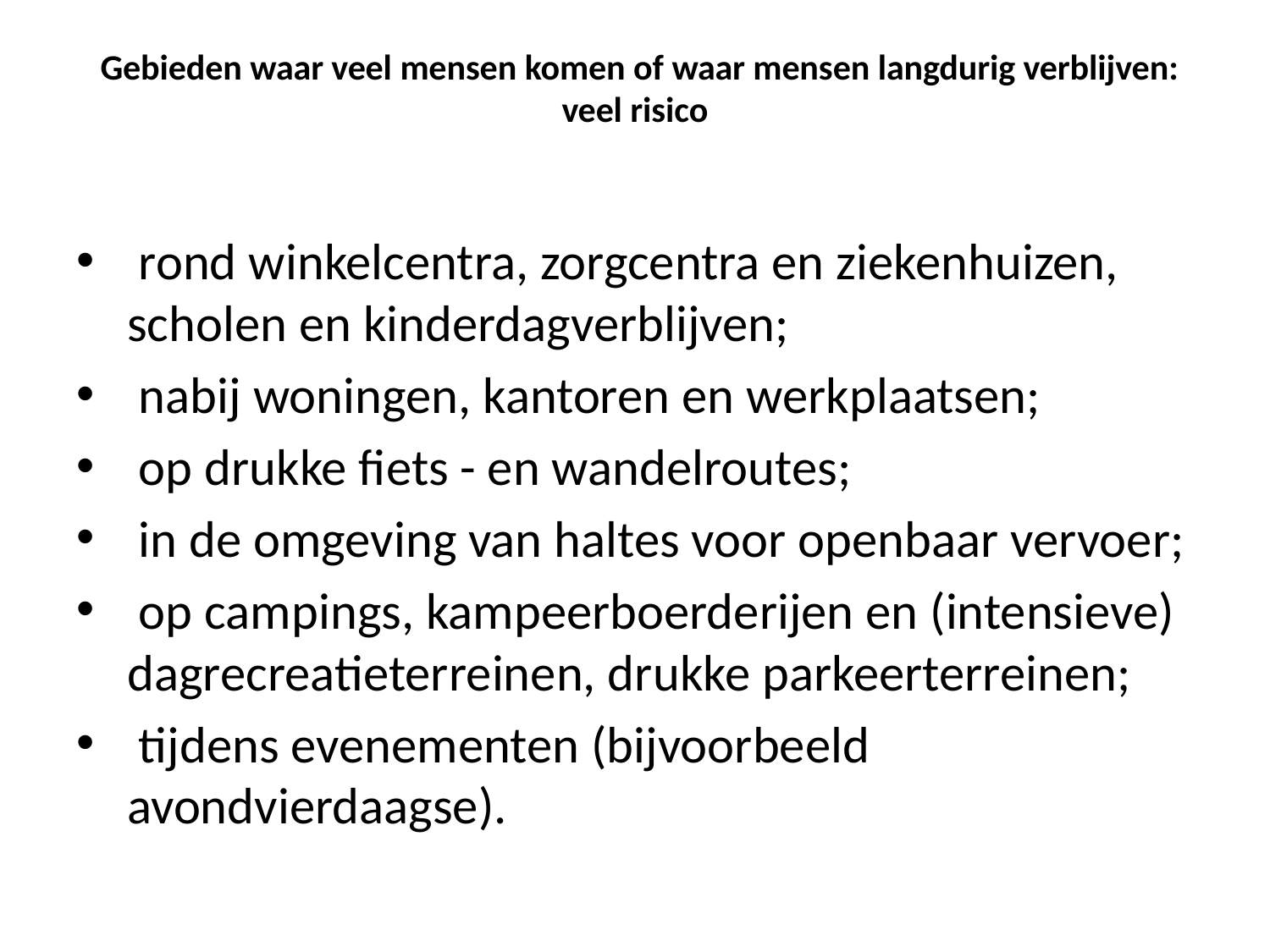

# Gebieden waar veel mensen komen of waar mensen langdurig verblijven: veel risico
 rond winkelcentra, zorgcentra en ziekenhuizen, scholen en kinderdagverblijven;
 nabij woningen, kantoren en werkplaatsen;
 op drukke fiets - en wandelroutes;
 in de omgeving van haltes voor openbaar vervoer;
 op campings, kampeerboerderijen en (intensieve) dagrecreatieterreinen, drukke parkeerterreinen;
 tijdens evenementen (bijvoorbeeld avondvierdaagse).